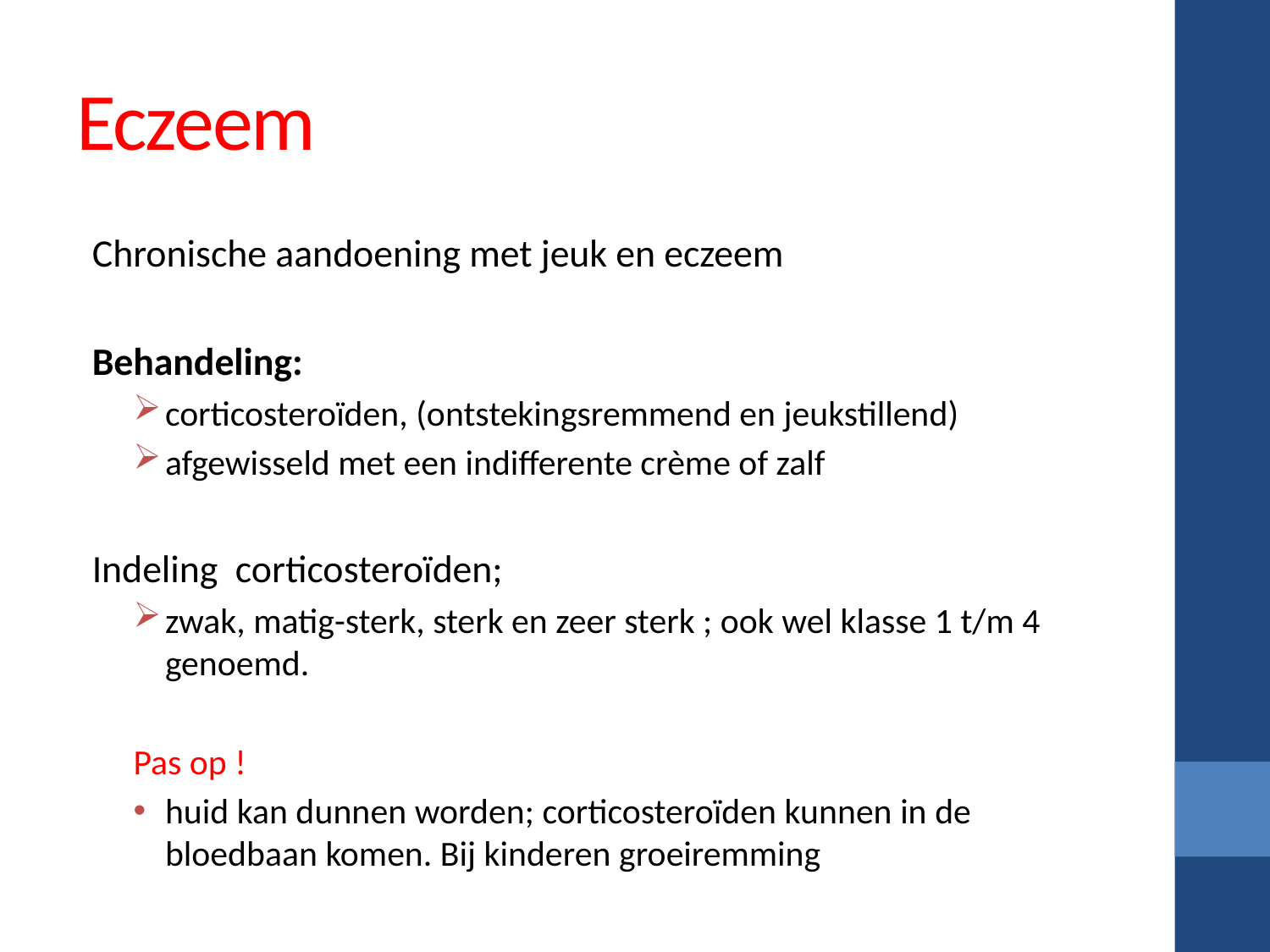

# Eczeem
Chronische aandoening met jeuk en eczeem

Behandeling:
corticosteroïden, (ontstekingsremmend en jeukstillend)
afgewisseld met een indifferente crème of zalf

Indeling  corticosteroïden;
zwak, matig-sterk, sterk en zeer sterk ; ook wel klasse 1 t/m 4 genoemd.

Pas op !
huid kan dunnen worden; corticosteroïden kunnen in de bloedbaan komen. Bij kinderen groeiremming